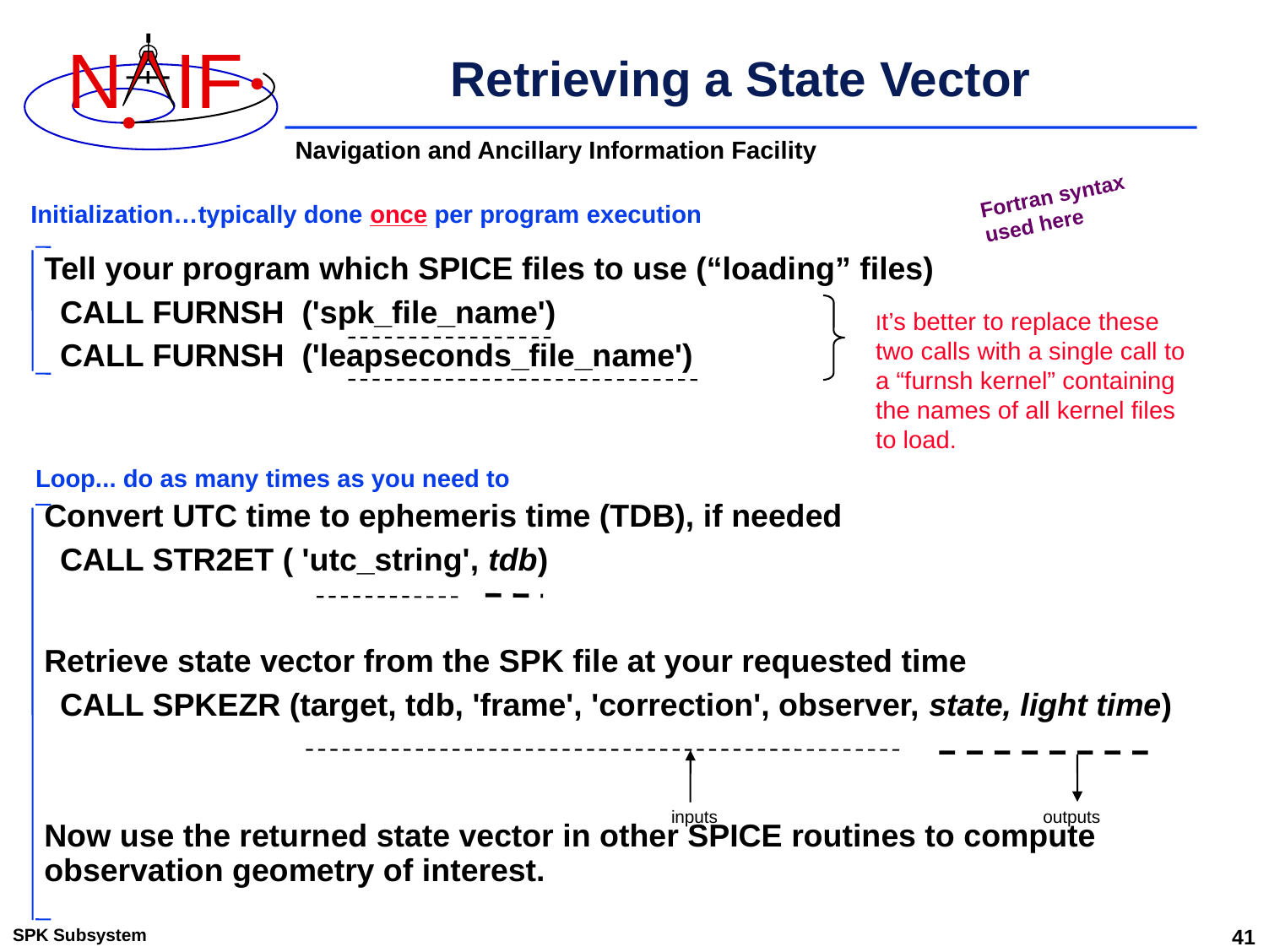

# Retrieving a State Vector
Fortran syntax used here
Initialization…typically done once per program execution
Tell your program which SPICE files to use (“loading” files)
CALL FURNSH  ('spk_file_name')
CALL FURNSH  ('leapseconds_file_name')

Convert UTC time to ephemeris time (TDB), if needed
CALL STR2ET ( 'utc_string', tdb)

Retrieve state vector from the SPK file at your requested time
CALL SPKEZR (target, tdb, 'frame', 'correction', observer, state, light time)

Now use the returned state vector in other SPICE routines to compute observation geometry of interest.

It’s better to replace these two calls with a single call to a “furnsh kernel” containing the names of all kernel files to load.

Loop... do as many times as you need to

inputs
outputs
SPK Subsystem
41